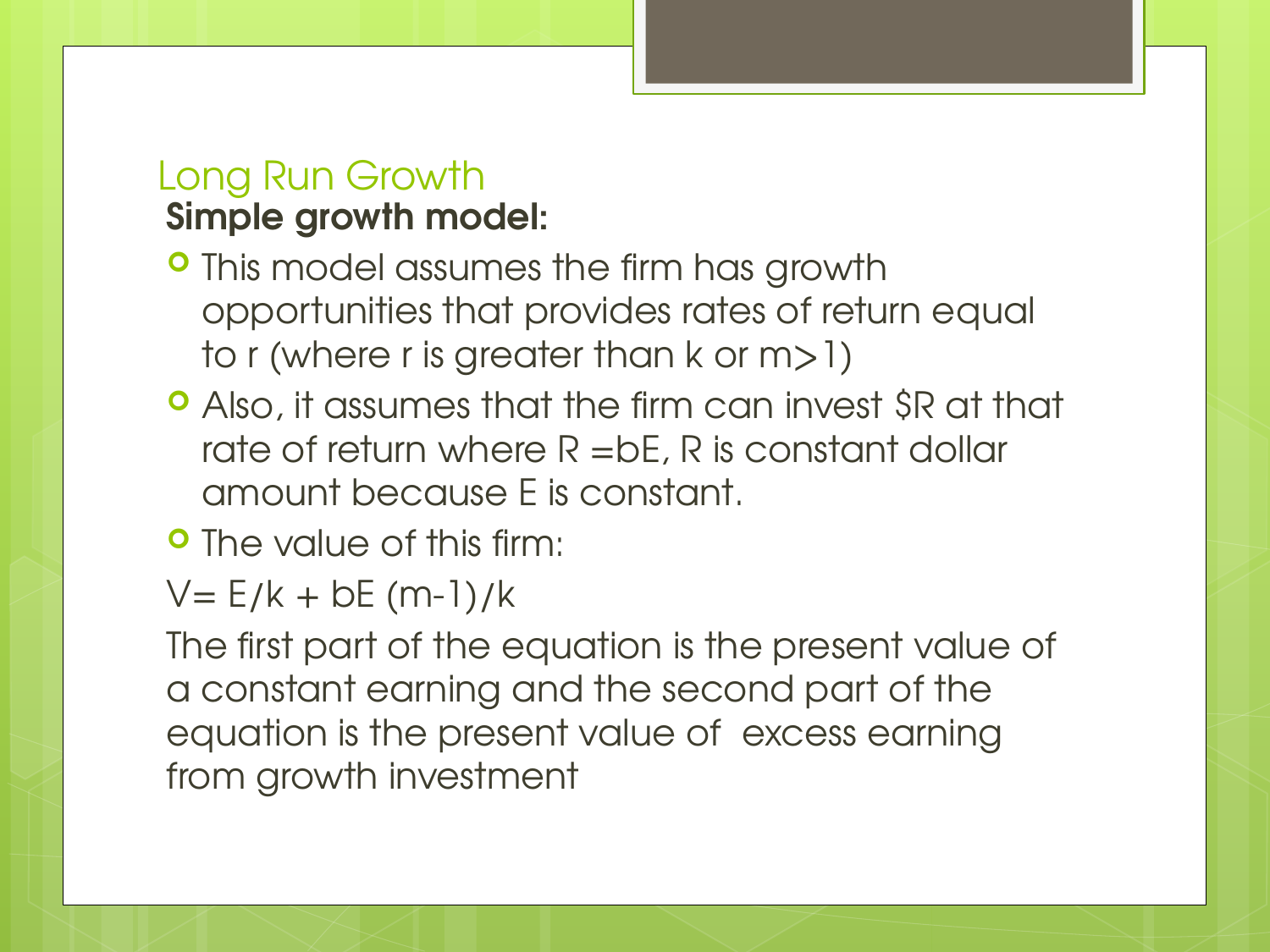

# Long Run Growth
Simple growth model:
This model assumes the firm has growth opportunities that provides rates of return equal to r (where r is greater than k or m>1)
Also, it assumes that the firm can invest $R at that rate of return where R =bE, R is constant dollar amount because E is constant.
The value of this firm:
V= E/k + bE (m-1)/k
The first part of the equation is the present value of a constant earning and the second part of the equation is the present value of  excess earning from growth investment